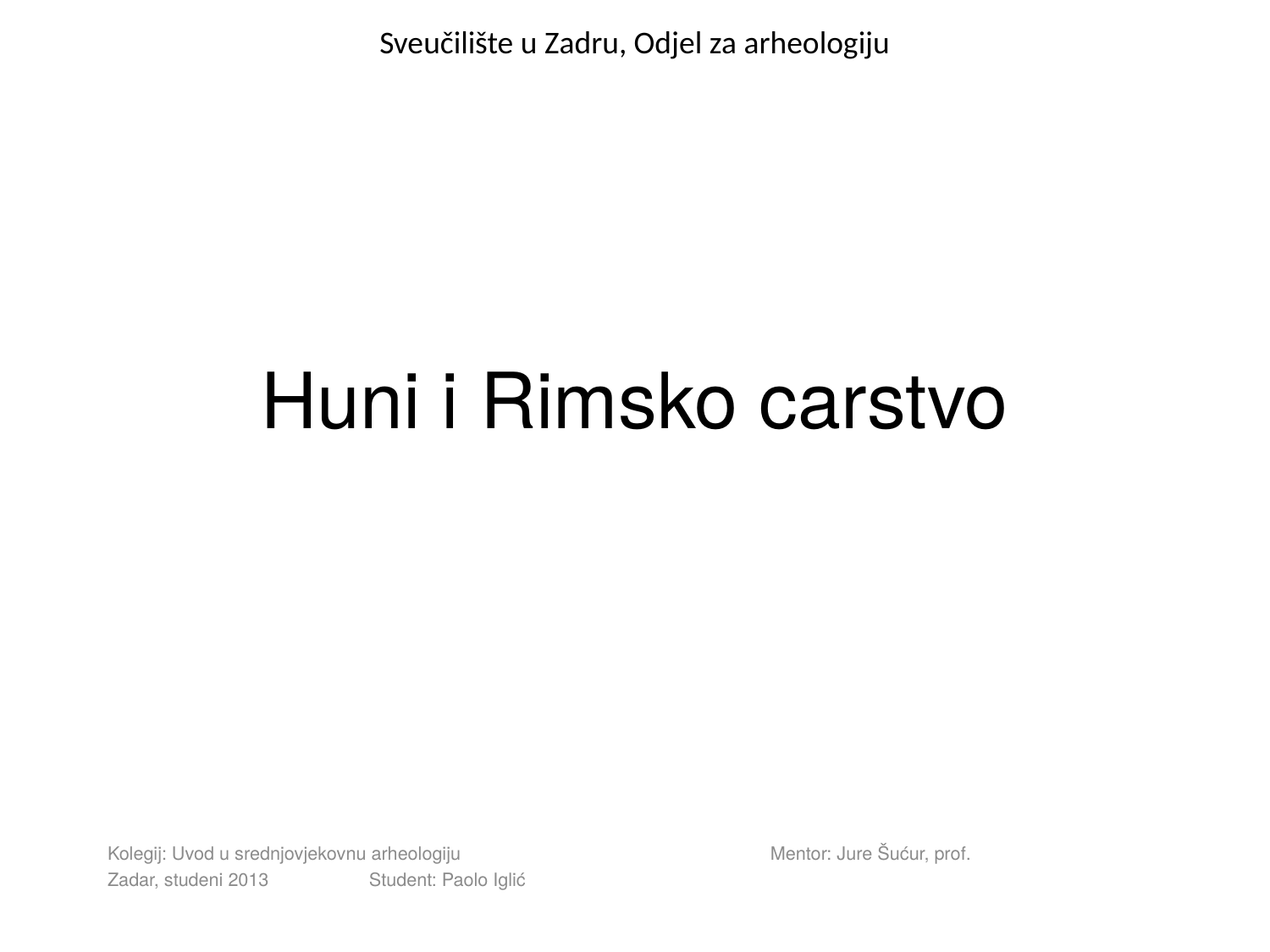

Sveučilište u Zadru, Odjel za arheologiju
# Huni i Rimsko carstvo

Kolegij: Uvod u srednjovjekovnu arheologiju                                                   		Mentor: Jure Šućur, prof.
Zadar, studeni 2013						        Student: Paolo Iglić